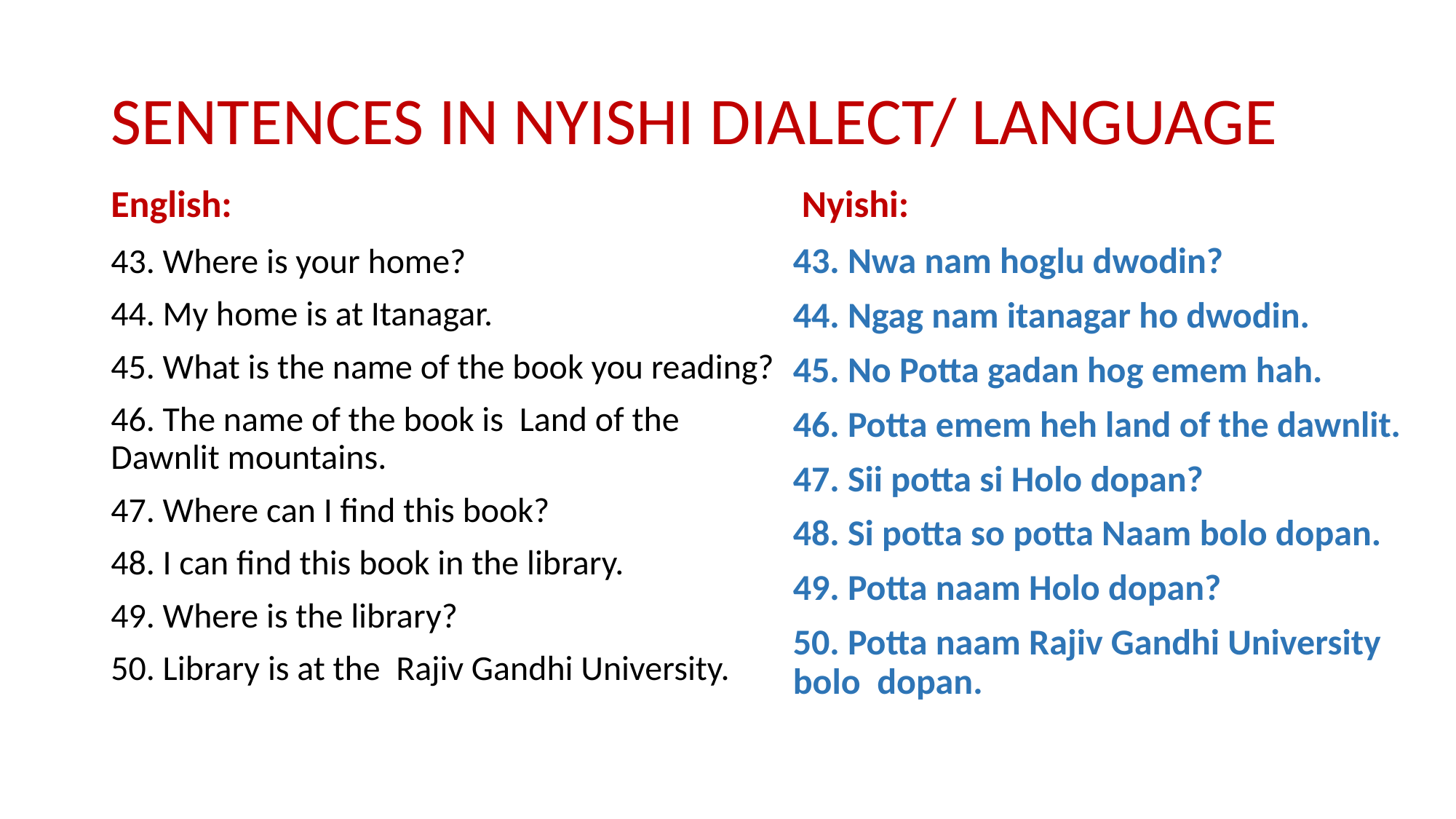

# SENTENCES IN NYISHI DIALECT/ LANGUAGE
English:				                 Nyishi:
43. Nwa nam hoglu dwodin?
44. Ngag nam itanagar ho dwodin.
45. No Potta gadan hog emem hah.
46. Potta emem heh land of the dawnlit.
47. Sii potta si Holo dopan?
48. Si potta so potta Naam bolo dopan.
49. Potta naam Holo dopan?
50. Potta naam Rajiv Gandhi University bolo  dopan.
43. Where is your home?
44. My home is at Itanagar.
45. What is the name of the book you reading?
46. The name of the book is  Land of the Dawnlit mountains.
47. Where can I find this book?
48. I can find this book in the library.
49. Where is the library?
50. Library is at the  Rajiv Gandhi University.